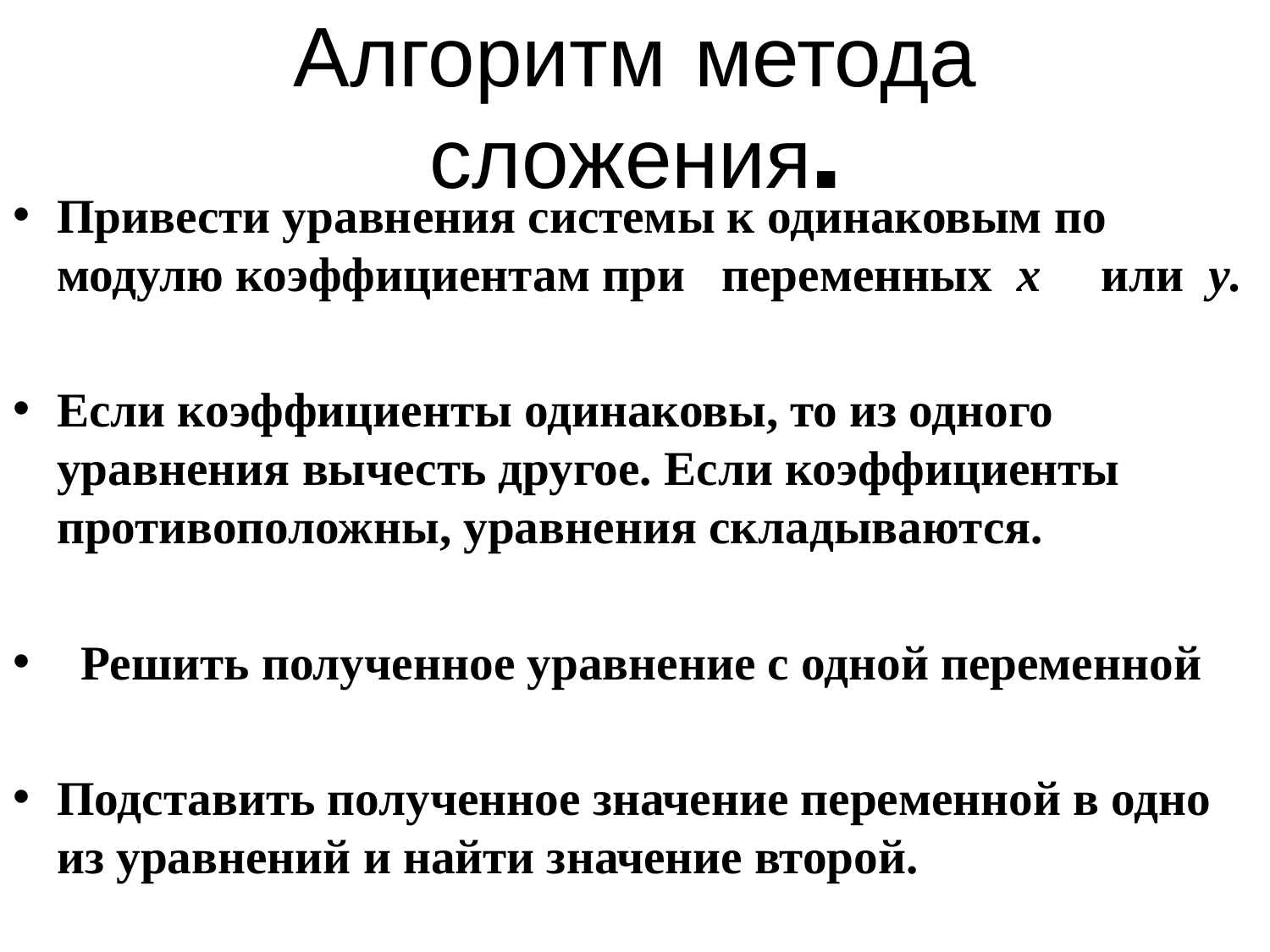

# Алгоритм метода сложения.
Привести уравнения системы к одинаковым по модулю коэффициентам при   переменных  x     или  y.

Если коэффициенты одинаковы, то из одного уравнения вычесть другое. Если коэффициенты противоположны, уравнения складываются.

  Решить полученное уравнение с одной переменной

Подставить полученное значение переменной в одно из уравнений и найти значение второй.